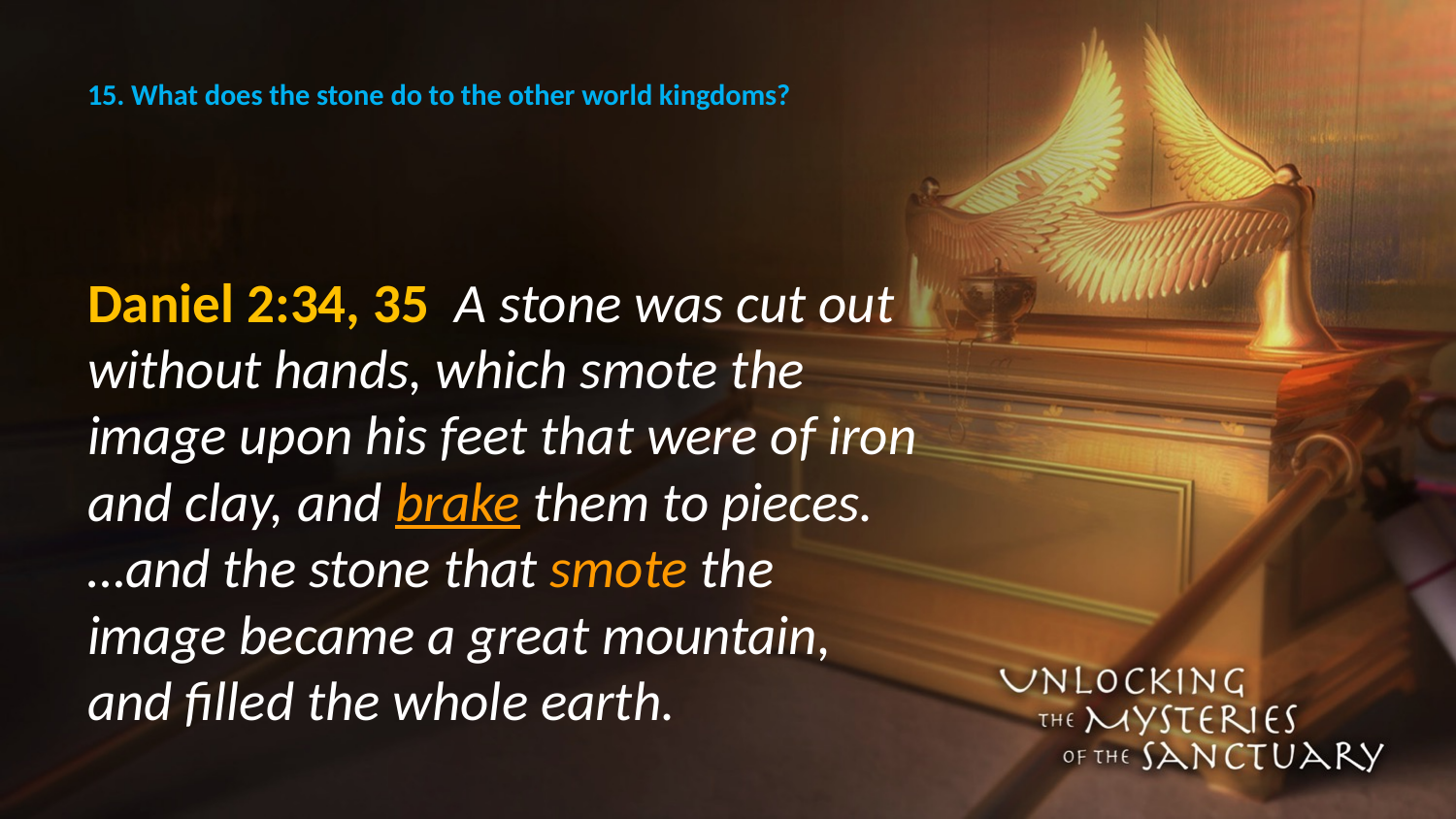

# 15. What does the stone do to the other world kingdoms?

Daniel 2:34, 35  A stone was cut out without hands, which smote the image upon his feet that were of iron and clay, and brake them to pieces. …and the stone that smote the image became a great mountain, and filled the whole earth.